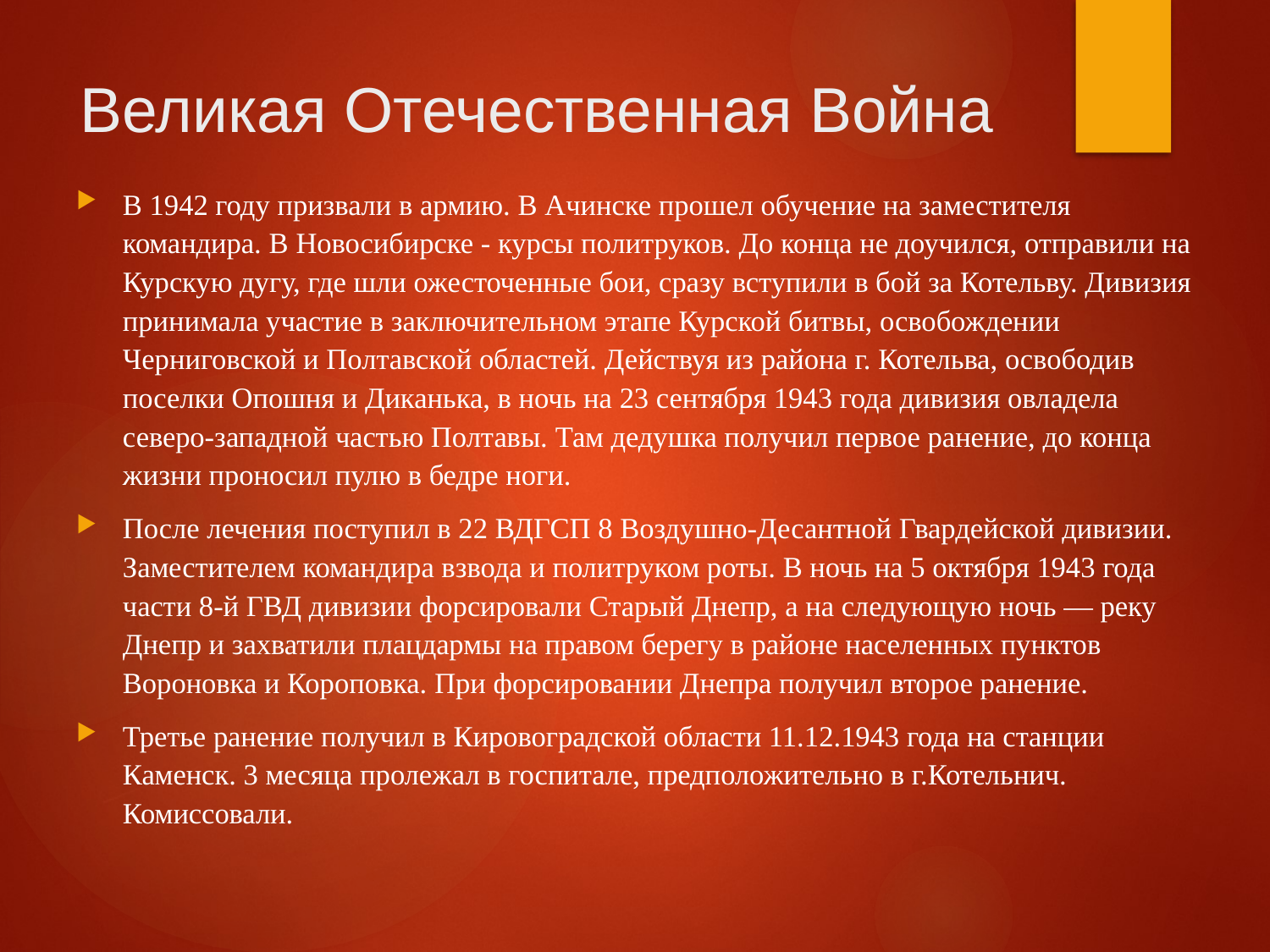

# Великая Отечественная Война
В 1942 году призвали в армию. В Ачинске прошел обучение на заместителя командира. В Новосибирске - курсы политруков. До конца не доучился, отправили на Курскую дугу, где шли ожесточенные бои, сразу вступили в бой за Котельву. Дивизия принимала участие в заключительном этапе Курской битвы, освобождении Черниговской и Полтавской областей. Действуя из района г. Котельва, освободив поселки Опошня и Диканька, в ночь на 23 сентября 1943 года дивизия овладела северо-западной частью Полтавы. Там дедушка получил первое ранение, до конца жизни проносил пулю в бедре ноги.
После лечения поступил в 22 ВДГСП 8 Воздушно-Десантной Гвардейской дивизии. Заместителем командира взвода и политруком роты. В ночь на 5 октября 1943 года части 8-й ГВД дивизии форсировали Старый Днепр, а на следующую ночь — реку Днепр и захватили плацдармы на правом берегу в районе населенных пунктов Вороновка и Короповка. При форсировании Днепра получил второе ранение.
Третье ранение получил в Кировоградской области 11.12.1943 года на станции Каменск. 3 месяца пролежал в госпитале, предположительно в г.Котельнич. Комиссовали.